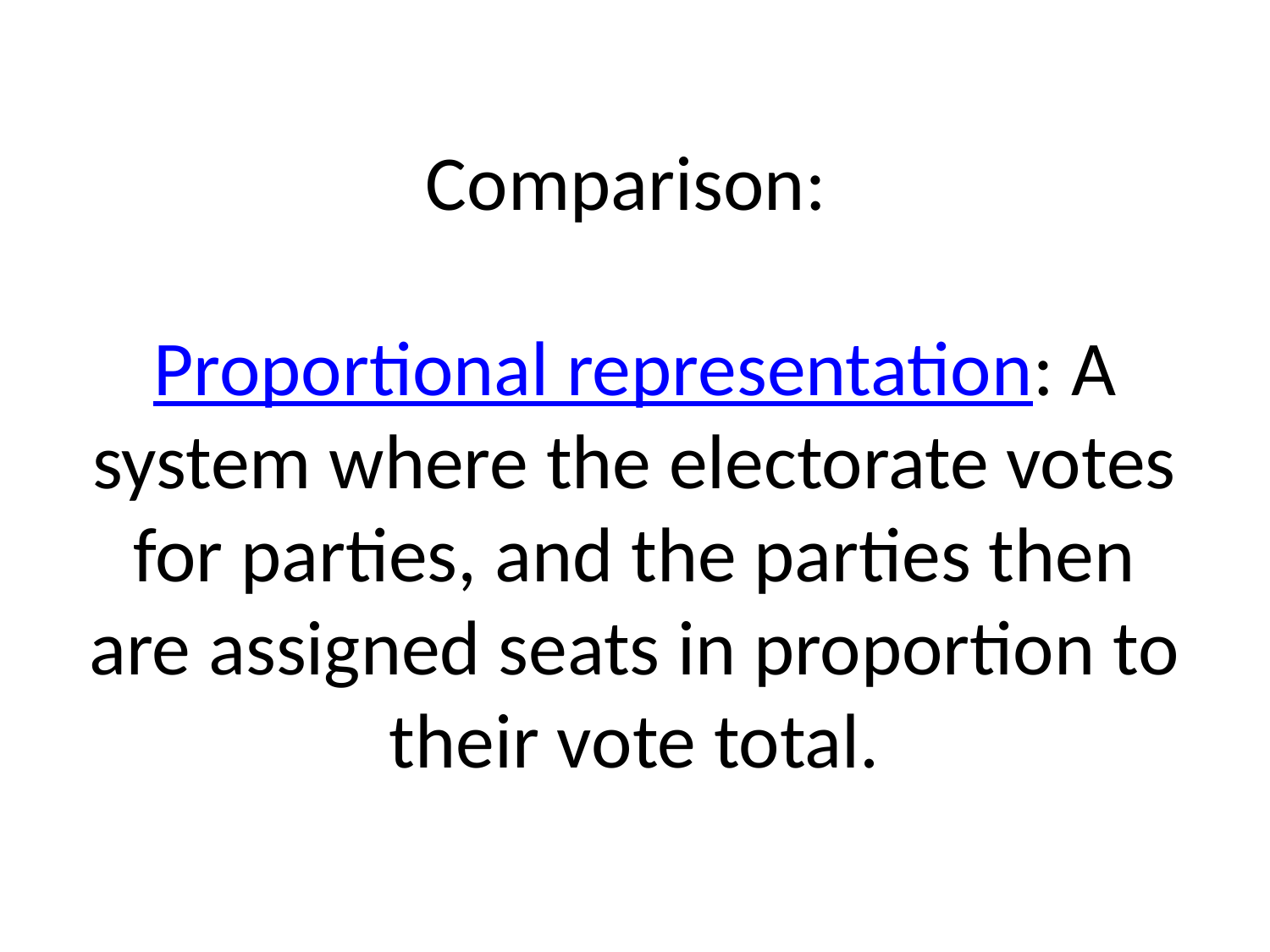

# Comparison: Proportional representation: A system where the electorate votes for parties, and the parties then are assigned seats in proportion to their vote total.